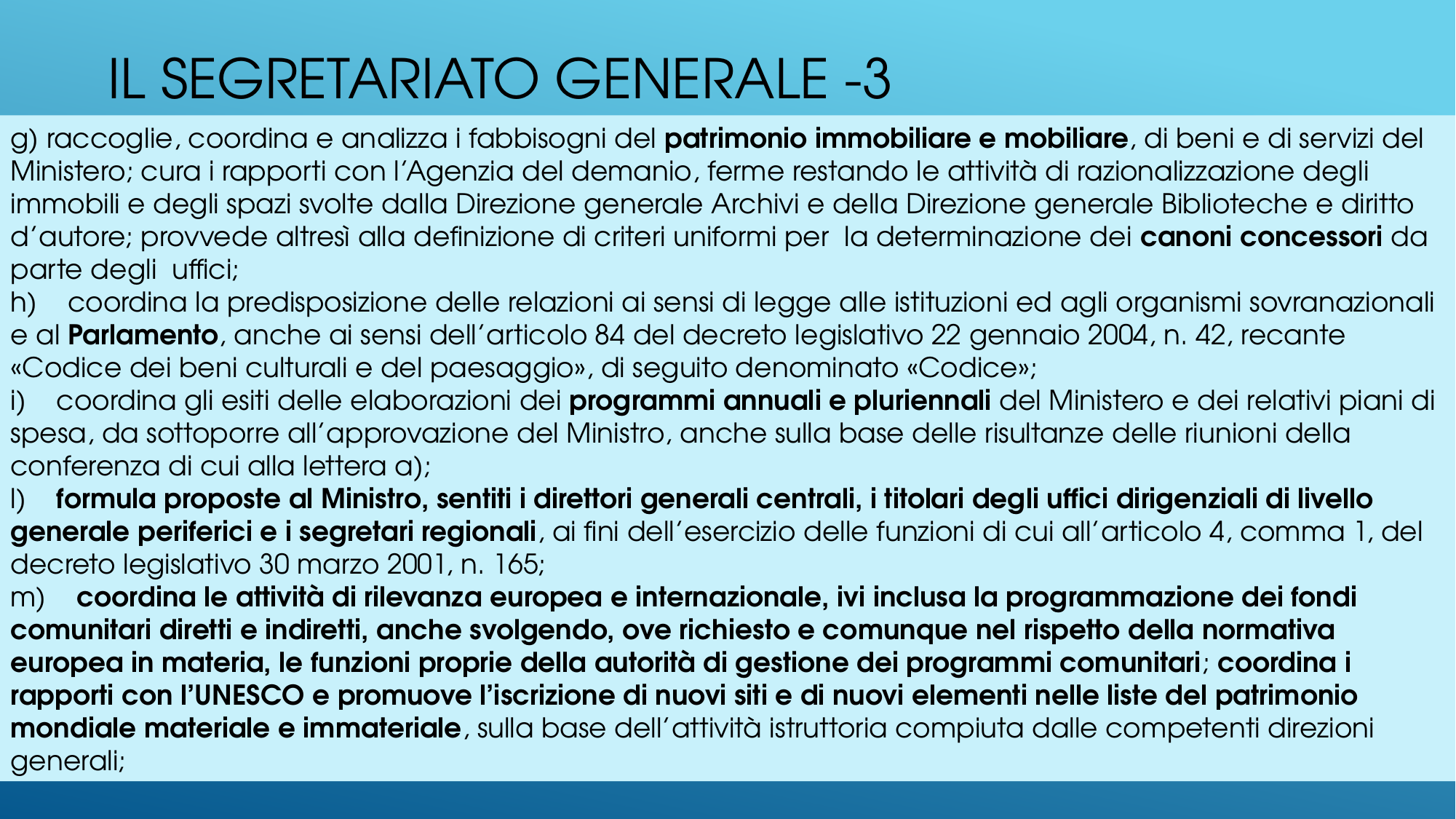

# IL SEGRETARIATO GENERALE -3
g) raccoglie, coordina e analizza i fabbisogni del patrimonio immobiliare e mobiliare, di beni e di servizi del Ministero; cura i rapporti con l’Agenzia del demanio, ferme restando le attività di razionalizzazione degli immobili e degli spazi svolte dalla Direzione generale Archivi e della Direzione generale Biblioteche e diritto d’autore; provvede altresì alla definizione di criteri uniformi per  la determinazione dei canoni concessori da parte degli  uffici;
h)    coordina la predisposizione delle relazioni ai sensi di legge alle istituzioni ed agli organismi sovranazionali e al Parlamento, anche ai sensi dell’articolo 84 del decreto legislativo 22 gennaio 2004, n. 42, recante «Codice dei beni culturali e del paesaggio», di seguito denominato «Codice»;
i)    coordina gli esiti delle elaborazioni dei programmi annuali e pluriennali del Ministero e dei relativi piani di spesa, da sottoporre all’approvazione del Ministro, anche sulla base delle risultanze delle riunioni della conferenza di cui alla lettera a);
l)    formula proposte al Ministro, sentiti i direttori generali centrali, i titolari degli uffici dirigenziali di livello generale periferici e i segretari regionali, ai fini dell’esercizio delle funzioni di cui all’articolo 4, comma 1, del decreto legislativo 30 marzo 2001, n. 165;
m)    coordina le attività di rilevanza europea e internazionale, ivi inclusa la programmazione dei fondi comunitari diretti e indiretti, anche svolgendo, ove richiesto e comunque nel rispetto della normativa europea in materia, le funzioni proprie della autorità di gestione dei programmi comunitari; coordina i rapporti con l’UNESCO e promuove l’iscrizione di nuovi siti e di nuovi elementi nelle liste del patrimonio mondiale materiale e immateriale, sulla base dell’attività istruttoria compiuta dalle competenti direzioni generali;